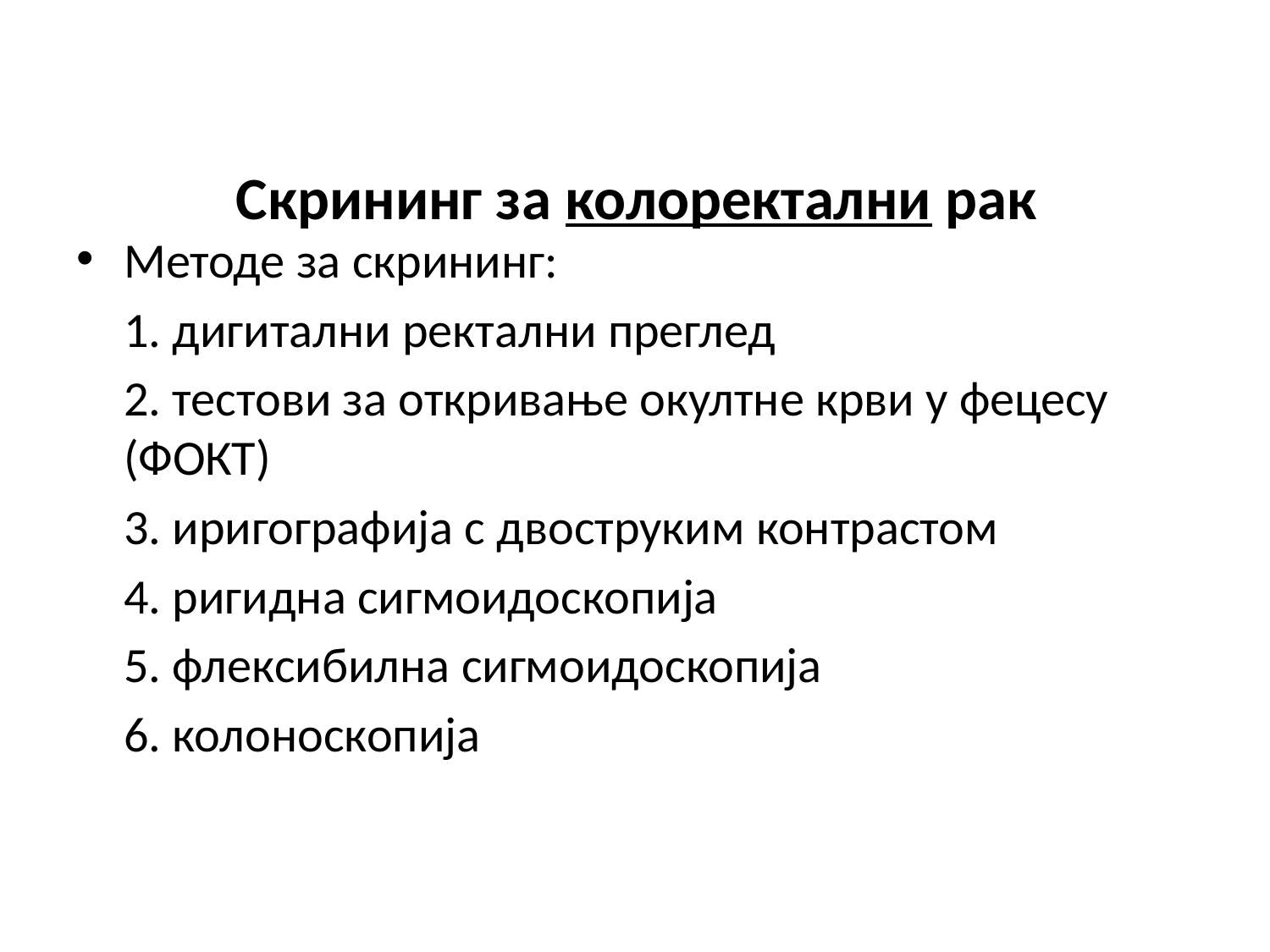

# Скрининг за колоректални рак
Методе за скрининг:
	1. дигитални ректални преглед
	2. тестови за откривање окултне крви у фецесу (ФОКТ)
	3. иригографија с двоструким контрастом
	4. ригидна сигмоидоскопија
	5. флексибилна сигмоидоскопија
	6. колоноскопија